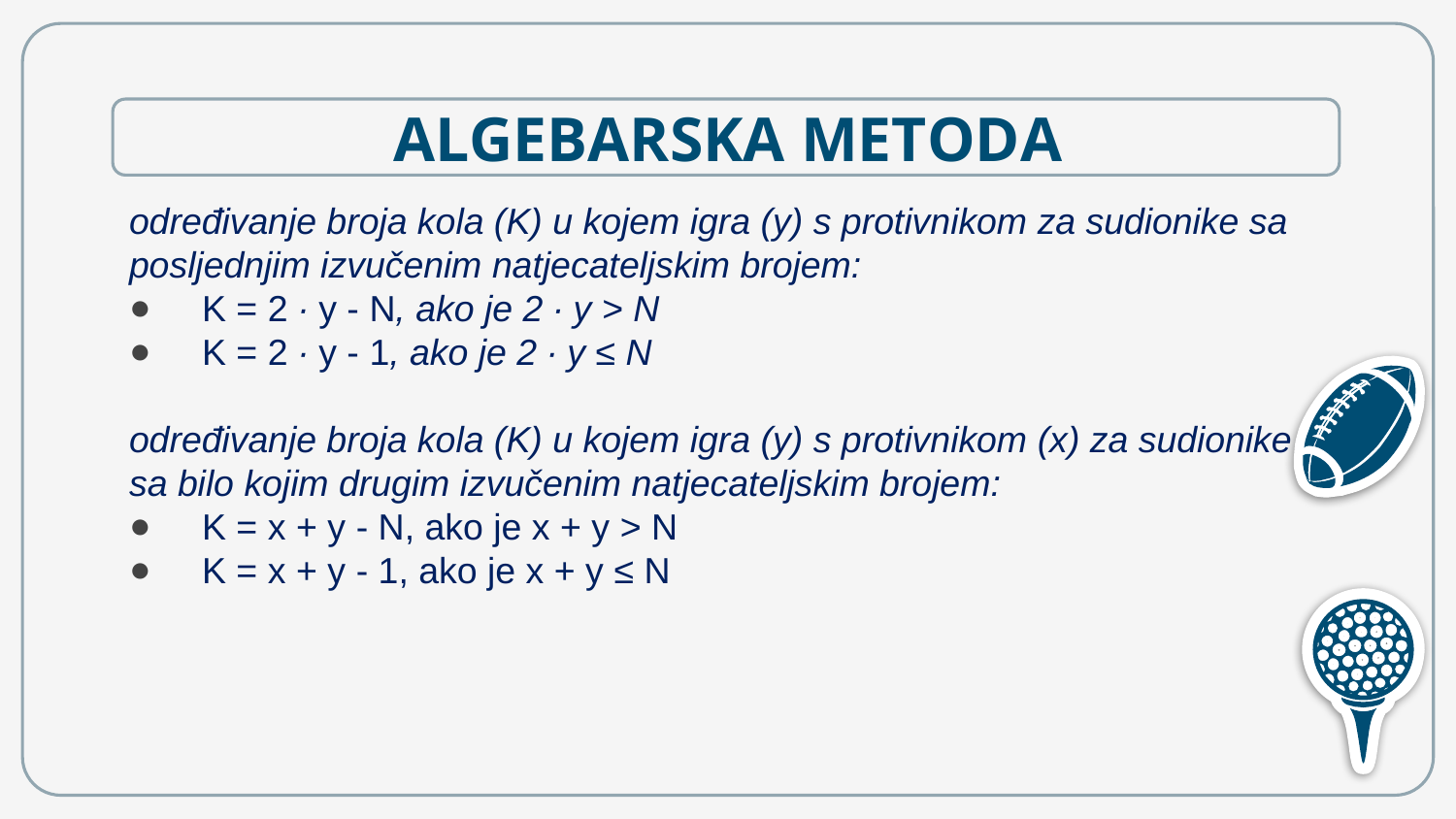

# ALGEBARSKA METODA

određivanje broja kola (K) u kojem igra (y) s protivnikom za sudionike sa posljednjim izvučenim natjecateljskim brojem:
K = 2 ∙ y - N, ako je 2 ∙ y > N
K = 2 ∙ y - 1, ako je 2 ∙ y ≤ N

određivanje broja kola (K) u kojem igra (y) s protivnikom (x) za sudionike sa bilo kojim drugim izvučenim natjecateljskim brojem:
K = x + y - N, ako je x + y > N
K = x + y - 1, ako je x + y ≤ N